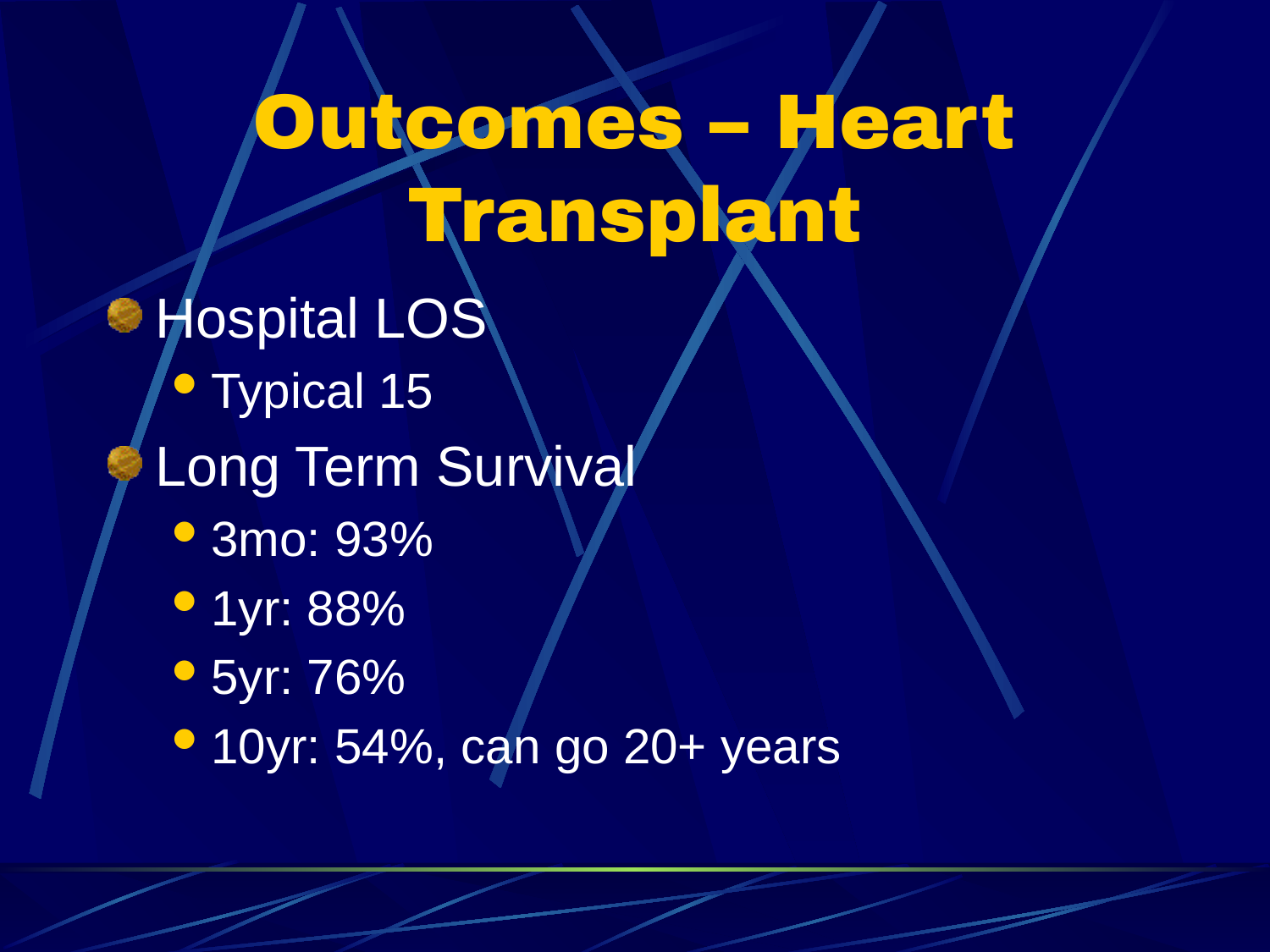

# Outcomes – Heart Transplant
Hospital LOS
Typical 15
Long Term Survival
3mo: 93%
1yr: 88%
5yr: 76%
10yr: 54%, can go 20+ years